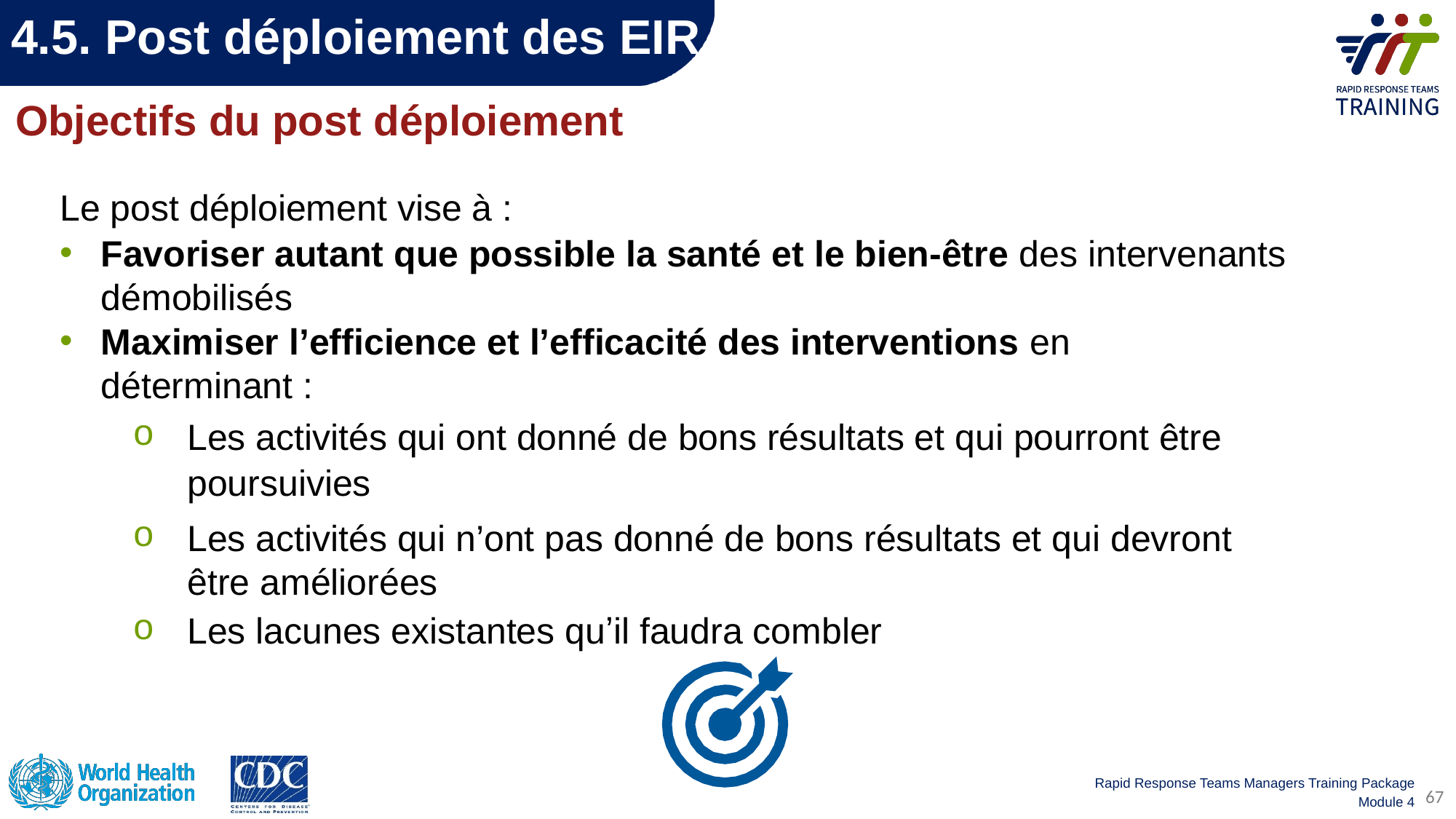

4.5. Post déploiement des EIR
# Objectifs du post déploiement
Le post déploiement vise à :
Favoriser autant que possible la santé et le bien-être des intervenants démobilisés
Maximiser l’efficience et l’efficacité des interventions en déterminant :
Les activités qui ont donné de bons résultats et qui pourront être poursuivies
Les activités qui n’ont pas donné de bons résultats et qui devront être améliorées
Les lacunes existantes quʼil faudra combler

67